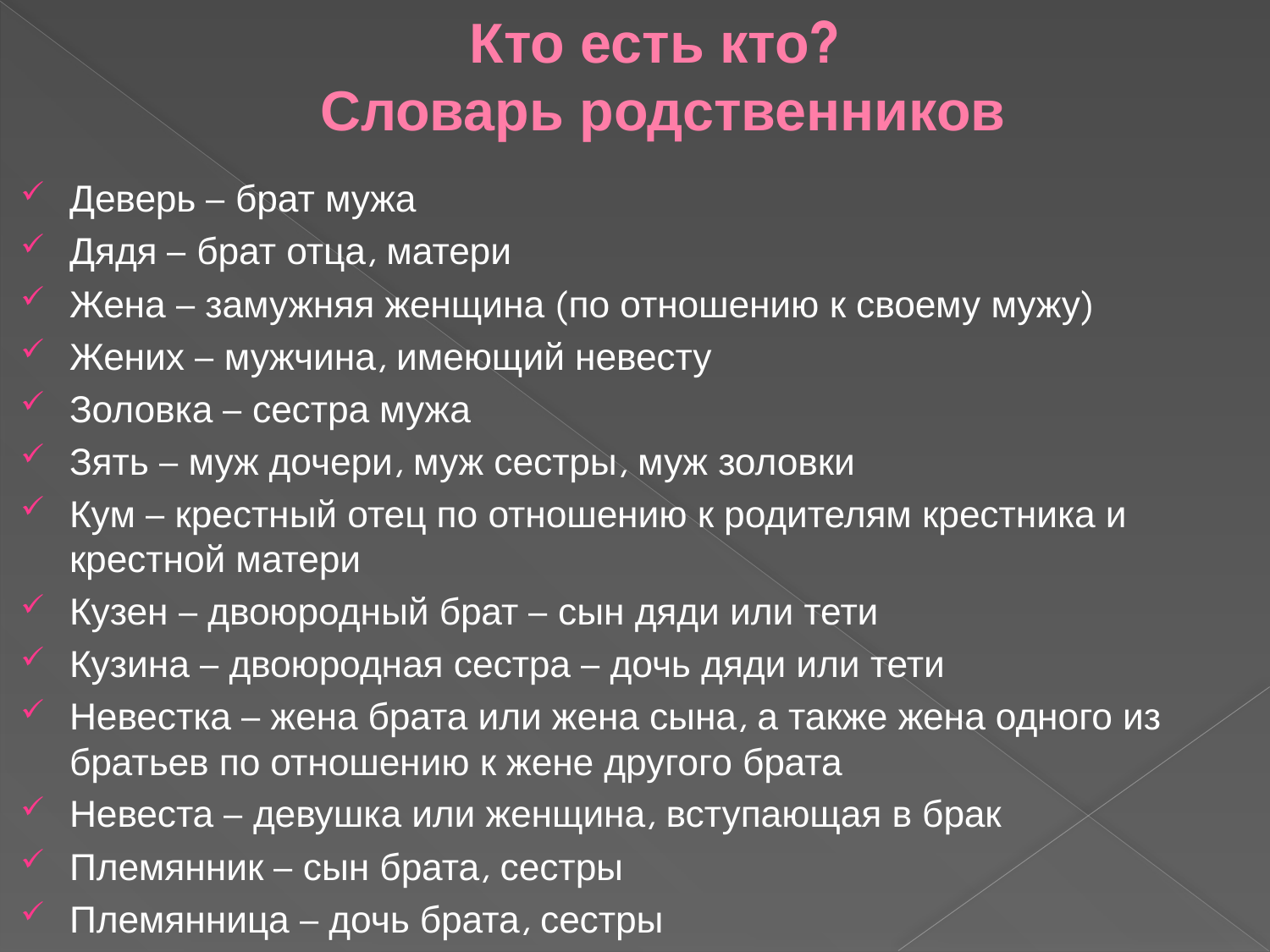

# Кто есть кто? Словарь родственников
Деверь – брат мужа
Дядя – брат отца, матери
Жена – замужняя женщина (по отношению к своему мужу)
Жених – мужчина, имеющий невесту
Золовка – сестра мужа
Зять – муж дочери, муж сестры, муж золовки
Кум – крестный отец по отношению к родителям крестника и крестной матери
Кузен – двоюродный брат – сын дяди или тети
Кузина – двоюродная сестра – дочь дяди или тети
Невестка – жена брата или жена сына, а также жена одного из братьев по отношению к жене другого брата
Невеста – девушка или женщина, вступающая в брак
Племянник – сын брата, сестры
Племянница – дочь брата, сестры